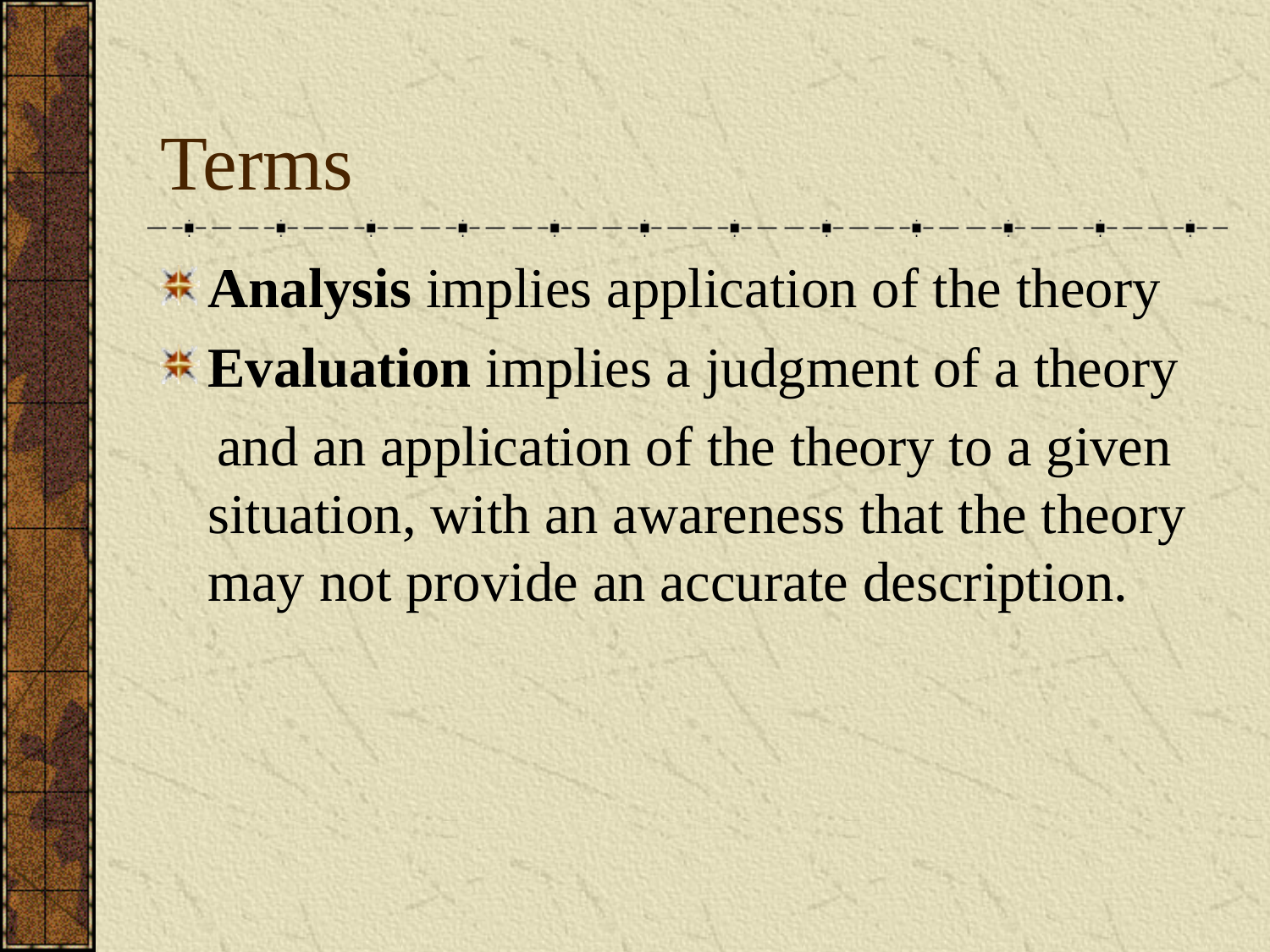

# Terms
Analysis implies application of the theory
Evaluation implies a judgment of a theory
    and an application of the theory to a given situation, with an awareness that the theory may not provide an accurate description.